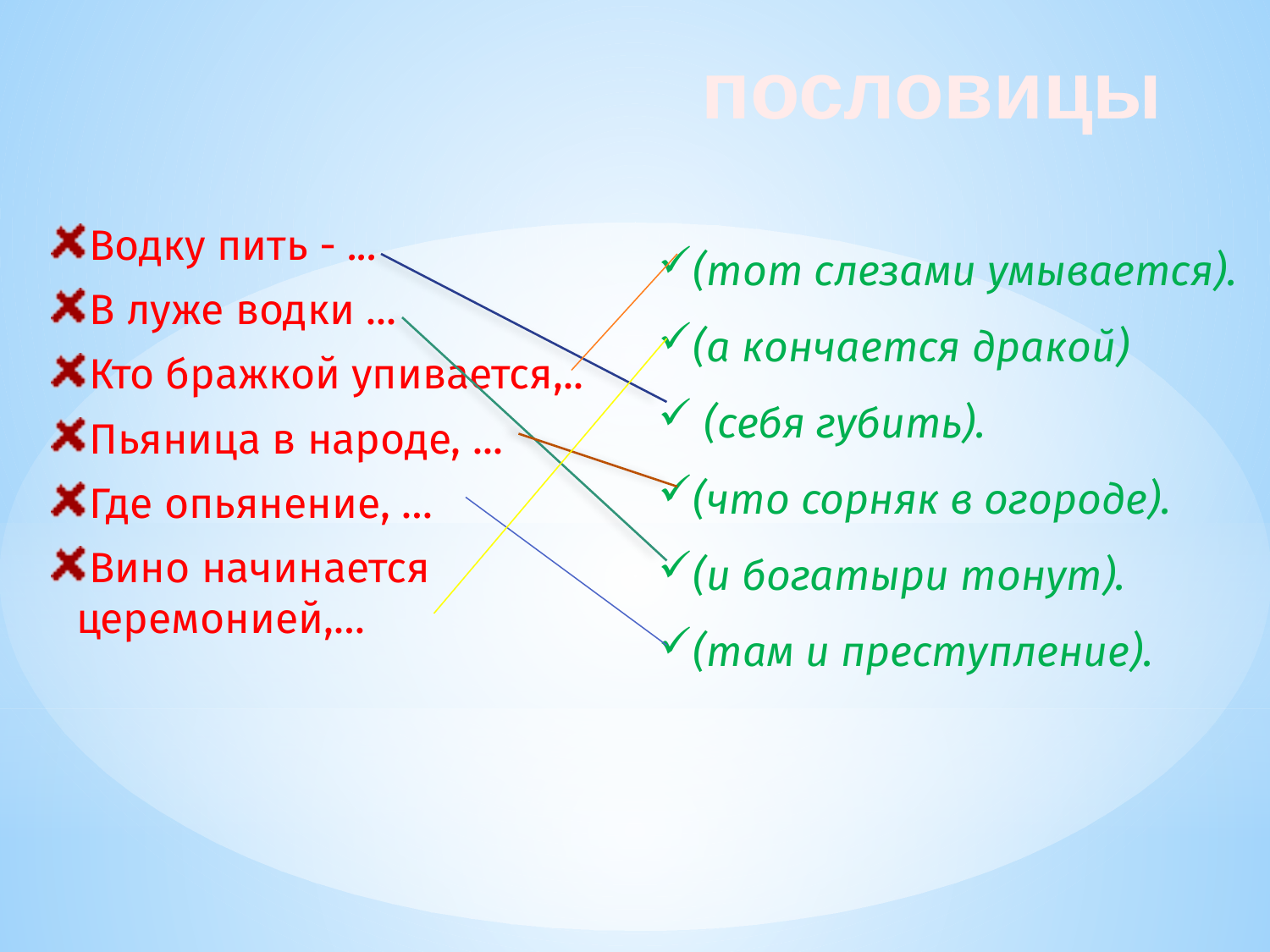

# пословицы
Водку пить - ...
В луже водки ...
Кто бражкой упивается,..
Пьяница в народе, ...
Где опьянение, …
Вино начинается церемонией,…
(тот слезами умывается).
(а кончается дракой)
 (себя губить).
(что сорняк в огороде).
(и богатыри тонут).
(там и преступление).